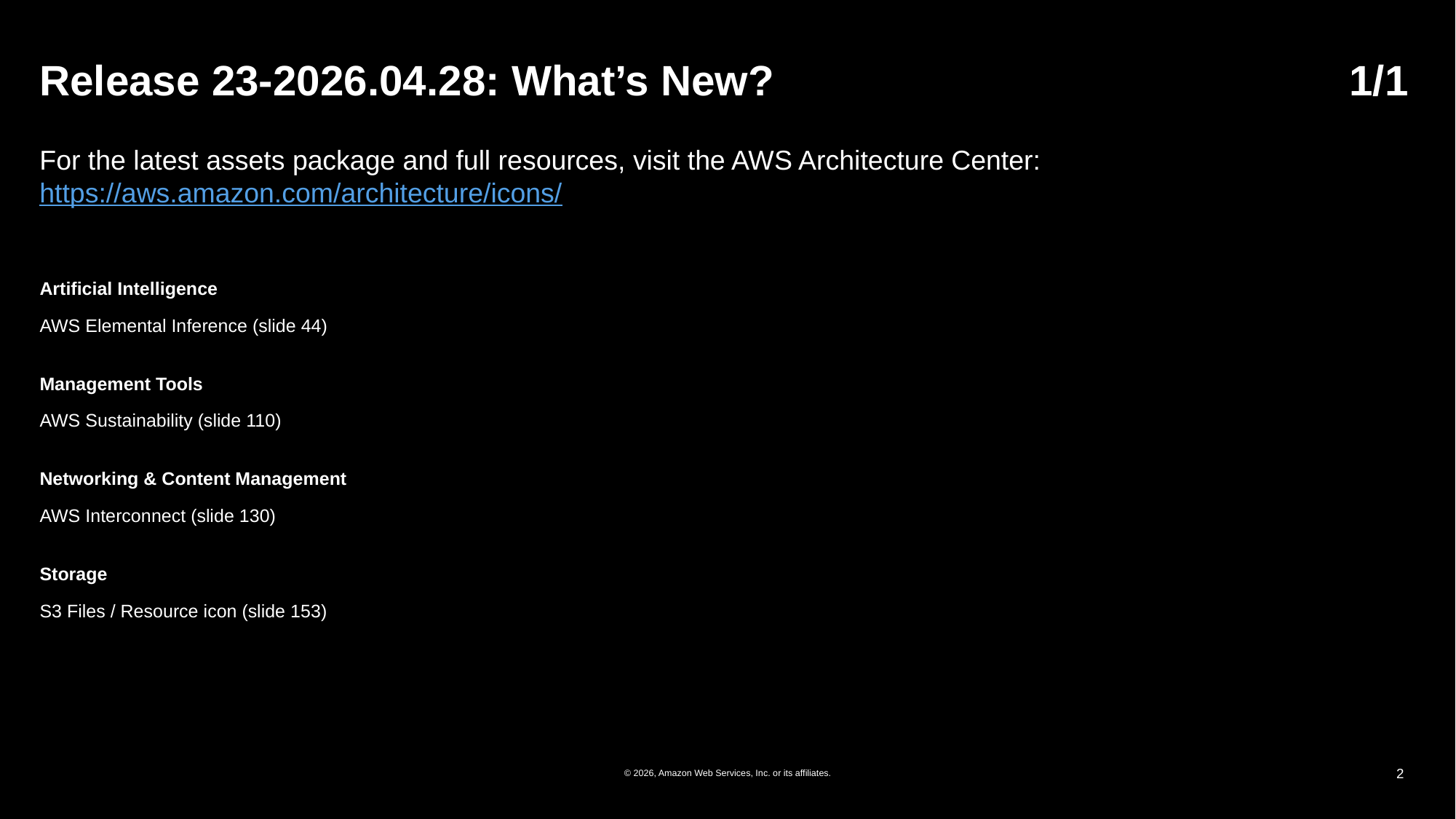

# Release 23-2026.04.28: What’s New?	1/1
For the latest assets package and full resources, visit the AWS Architecture Center: https://aws.amazon.com/architecture/icons/
Artificial Intelligence
AWS Elemental Inference (slide 44)
Management Tools
AWS Sustainability (slide 110)
Networking & Content Management
AWS Interconnect (slide 130)
Storage
S3 Files / Resource icon (slide 153)
© 2026, Amazon Web Services, Inc. or its affiliates.
2